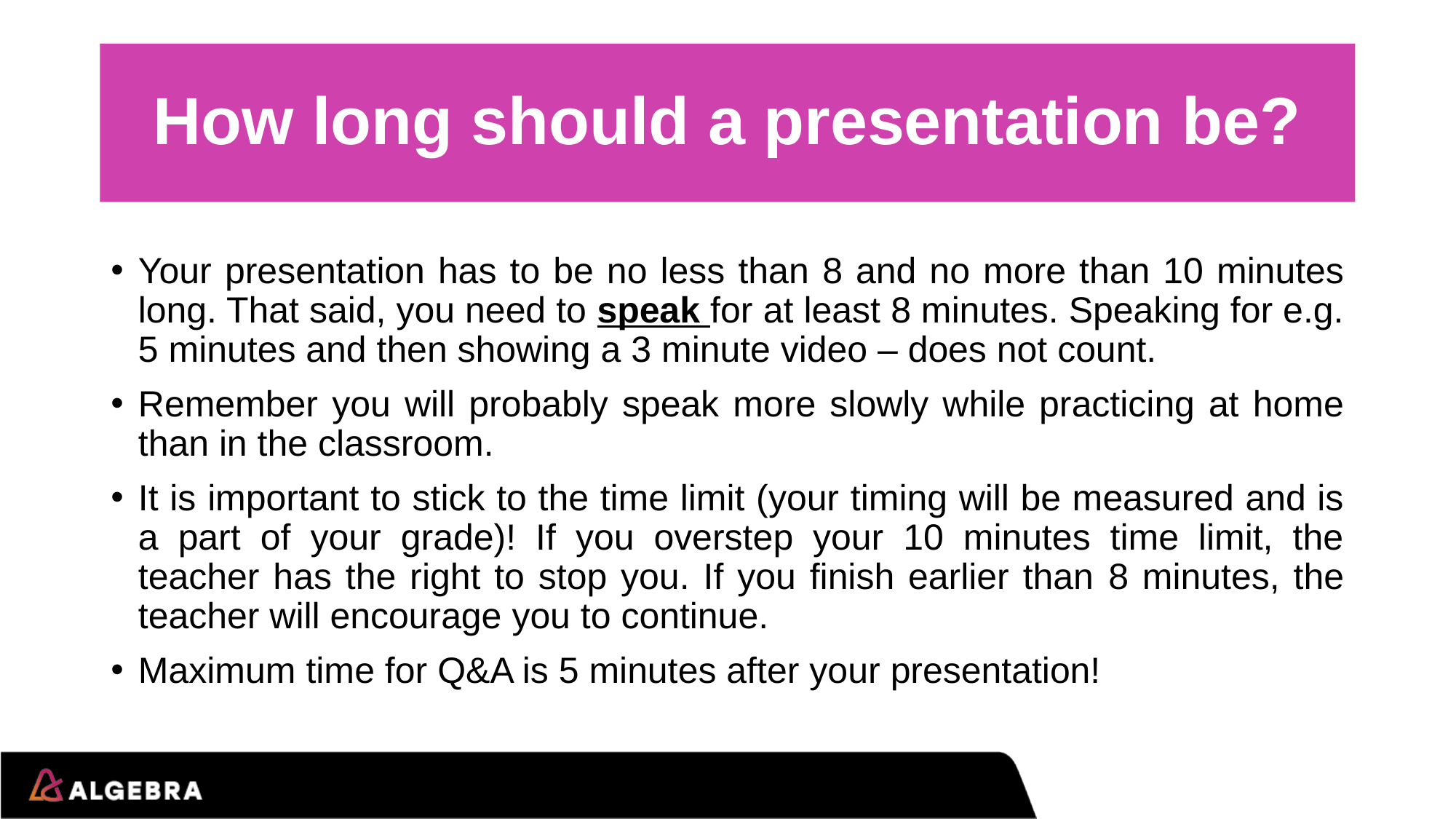

# How long should a presentation be?
Your presentation has to be no less than 8 and no more than 10 minutes long. That said, you need to speak for at least 8 minutes. Speaking for e.g. 5 minutes and then showing a 3 minute video – does not count.
Remember you will probably speak more slowly while practicing at home than in the classroom.
It is important to stick to the time limit (your timing will be measured and is a part of your grade)! If you overstep your 10 minutes time limit, the teacher has the right to stop you. If you finish earlier than 8 minutes, the teacher will encourage you to continue.
Maximum time for Q&A is 5 minutes after your presentation!